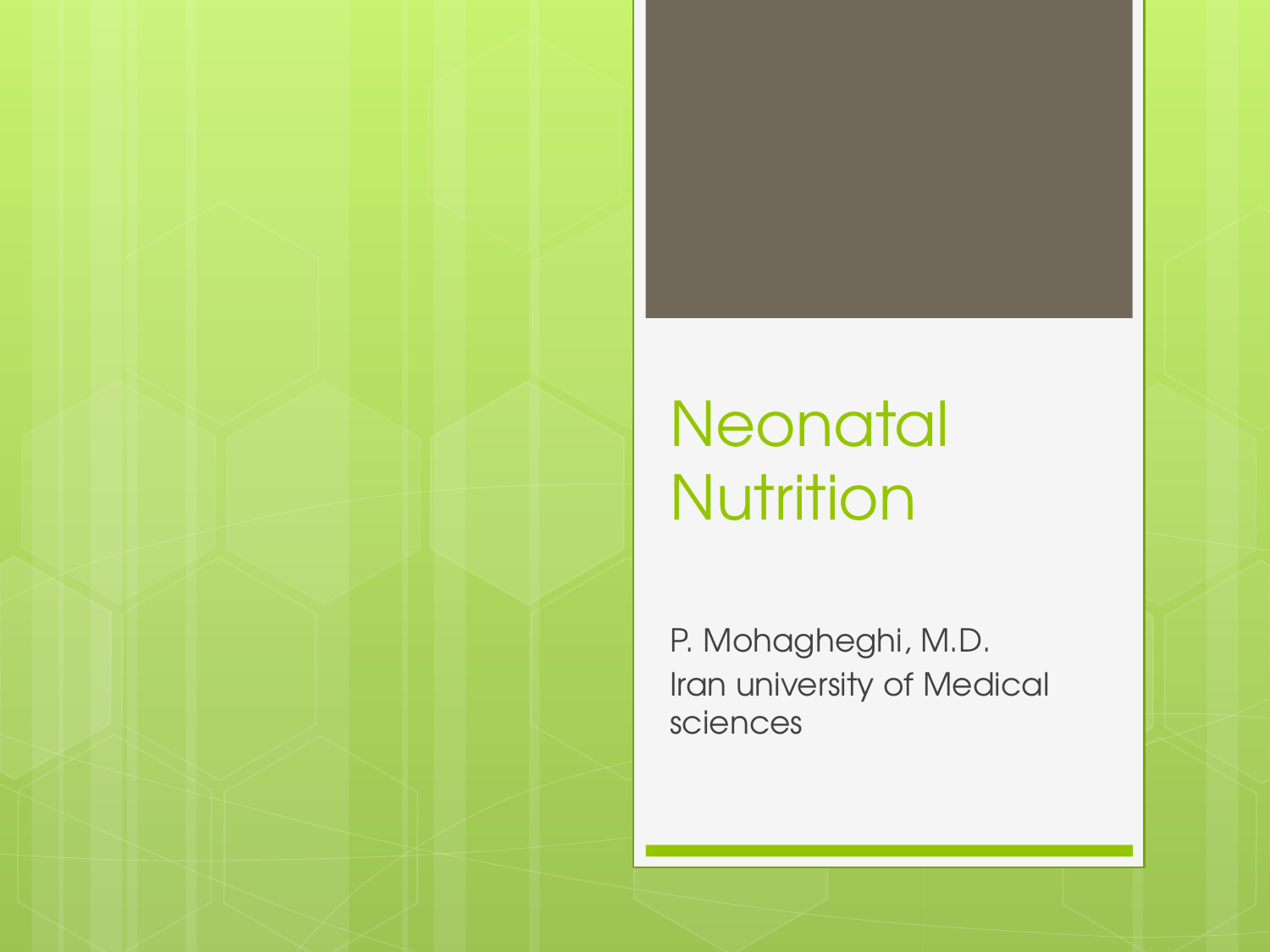

# Neonatal Nutrition
P. Mohagheghi, M.D.
Iran university of Medical sciences